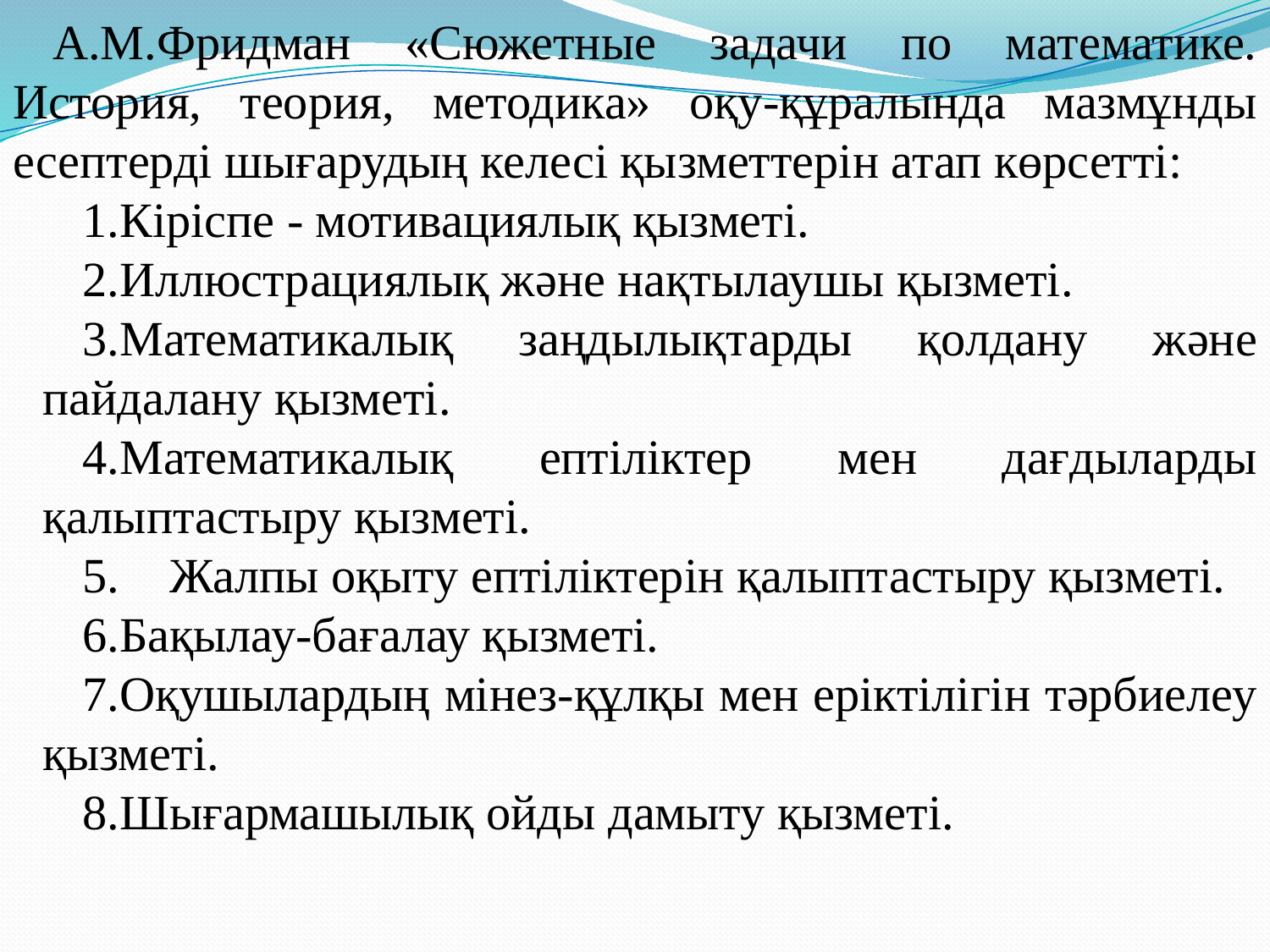

А.М.Фридман «Сюжетные задачи по математике. История, теория, методика» оқу-құралында мазмұнды есептерді шығарудың келесі қызметтерін атап көрсетті:
Кіріспе - мотивациялық қызметі.
Иллюстрациялық және нақтылаушы қызметі.
Математикалық заңдылықтарды қолдану және пайдалану қызметі.
Математикалық ептіліктер мен дағдыларды қалыптастыру қызметі.
	Жалпы оқыту ептіліктерін қалыптастыру қызметі.
Бақылау-бағалау қызметі.
Оқушылардың мінез-құлқы мен еріктілігін тәрбиелеу қызметі.
Шығармашылық ойды дамыту қызметі.